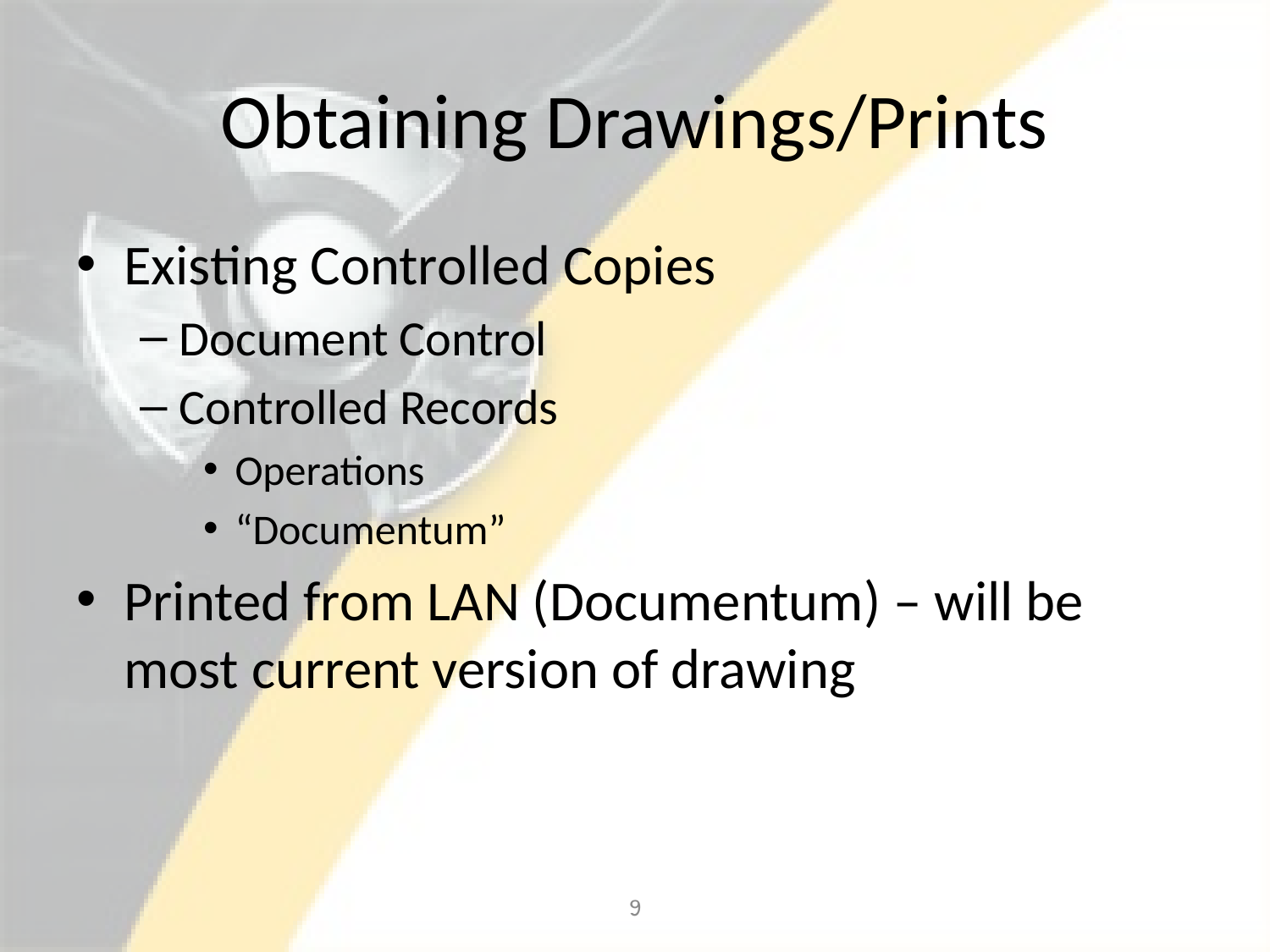

# Obtaining Drawings/Prints
Existing Controlled Copies
Document Control
Controlled Records
Operations
“Documentum”
Printed from LAN (Documentum) – will be most current version of drawing
9